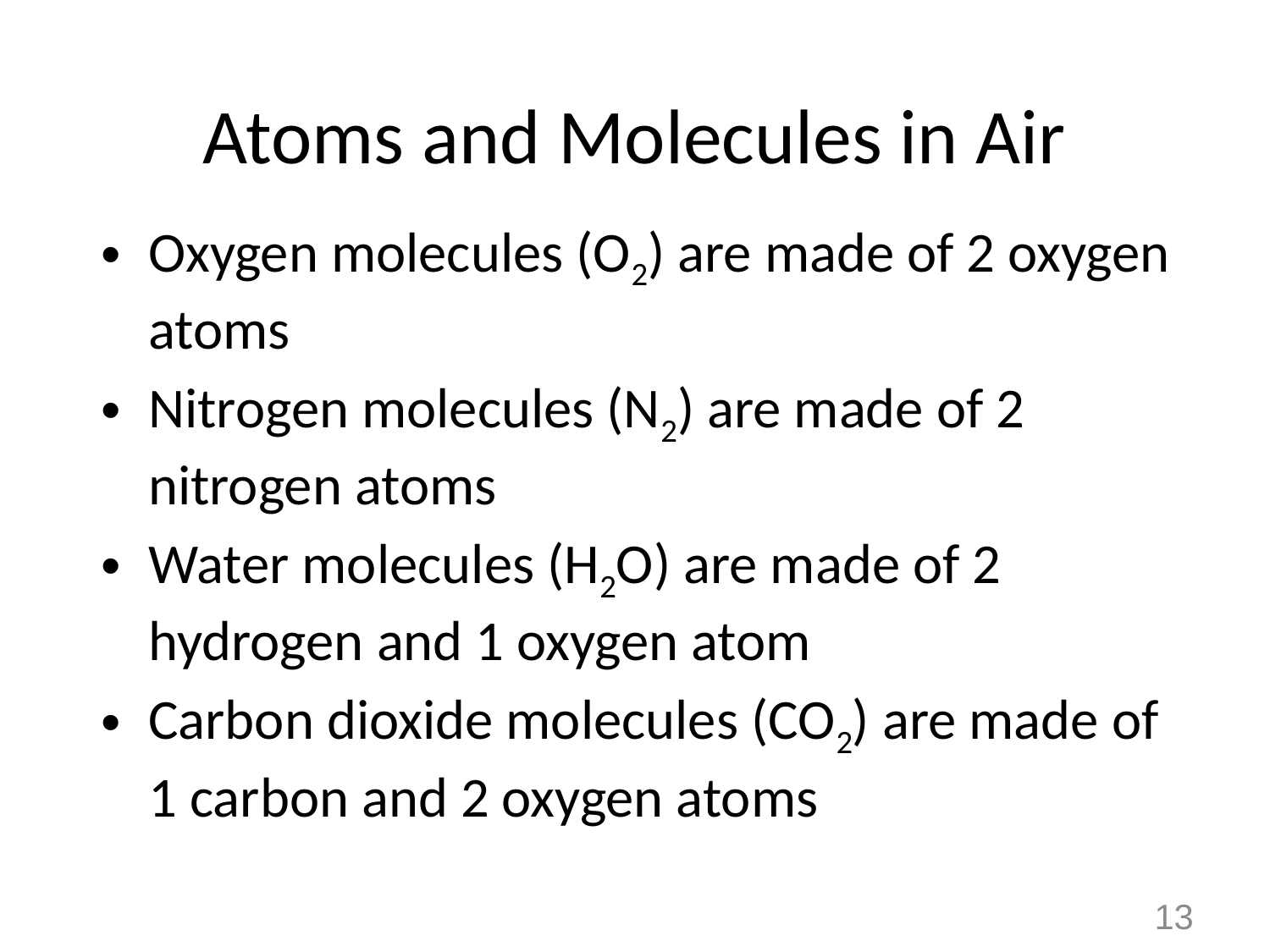

# Atoms and Molecules in Air
Oxygen molecules (O2) are made of 2 oxygen atoms
Nitrogen molecules (N2) are made of 2 nitrogen atoms
Water molecules (H2O) are made of 2 hydrogen and 1 oxygen atom
Carbon dioxide molecules (CO2) are made of 1 carbon and 2 oxygen atoms
13